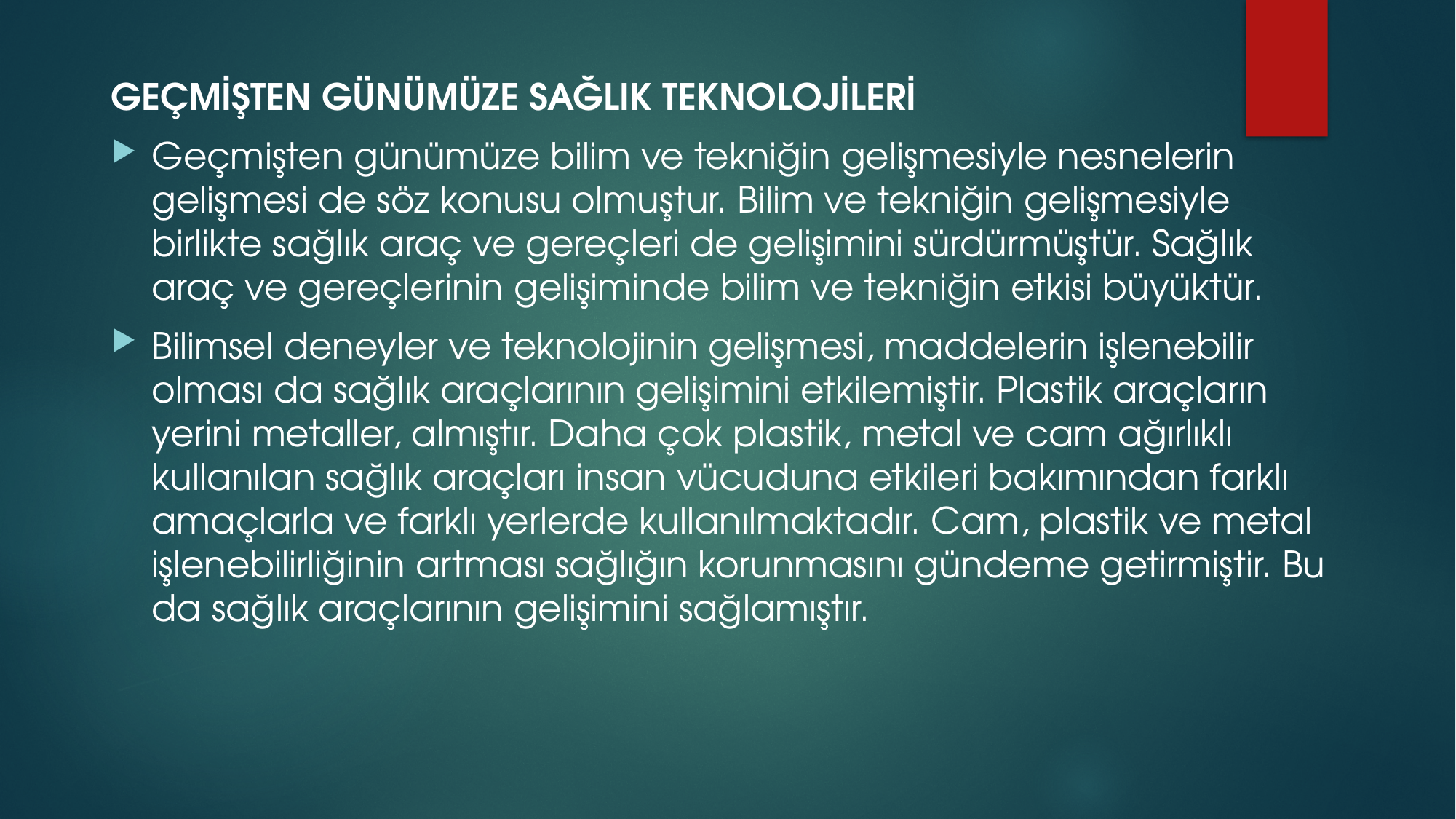

GEÇMİŞTEN GÜNÜMÜZE SAĞLIK TEKNOLOJİLERİ
Geçmişten günümüze bilim ve tekniğin gelişmesiyle nesnelerin gelişmesi de söz konusu olmuştur. Bilim ve tekniğin gelişmesiyle birlikte sağlık araç ve gereçleri de gelişimini sürdürmüştür. Sağlık araç ve gereçlerinin gelişiminde bilim ve tekniğin etkisi büyüktür.
Bilimsel deneyler ve teknolojinin gelişmesi, maddelerin işlenebilir olması da sağlık araçlarının gelişimini etkilemiştir. Plastik araçların yerini metaller, almıştır. Daha çok plastik, metal ve cam ağırlıklı kullanılan sağlık araçları insan vücuduna etkileri bakımından farklı amaçlarla ve farklı yerlerde kullanılmaktadır. Cam, plastik ve metal işlenebilirliğinin artması sağlığın korunmasını gündeme getirmiştir. Bu da sağlık araçlarının gelişimini sağlamıştır.